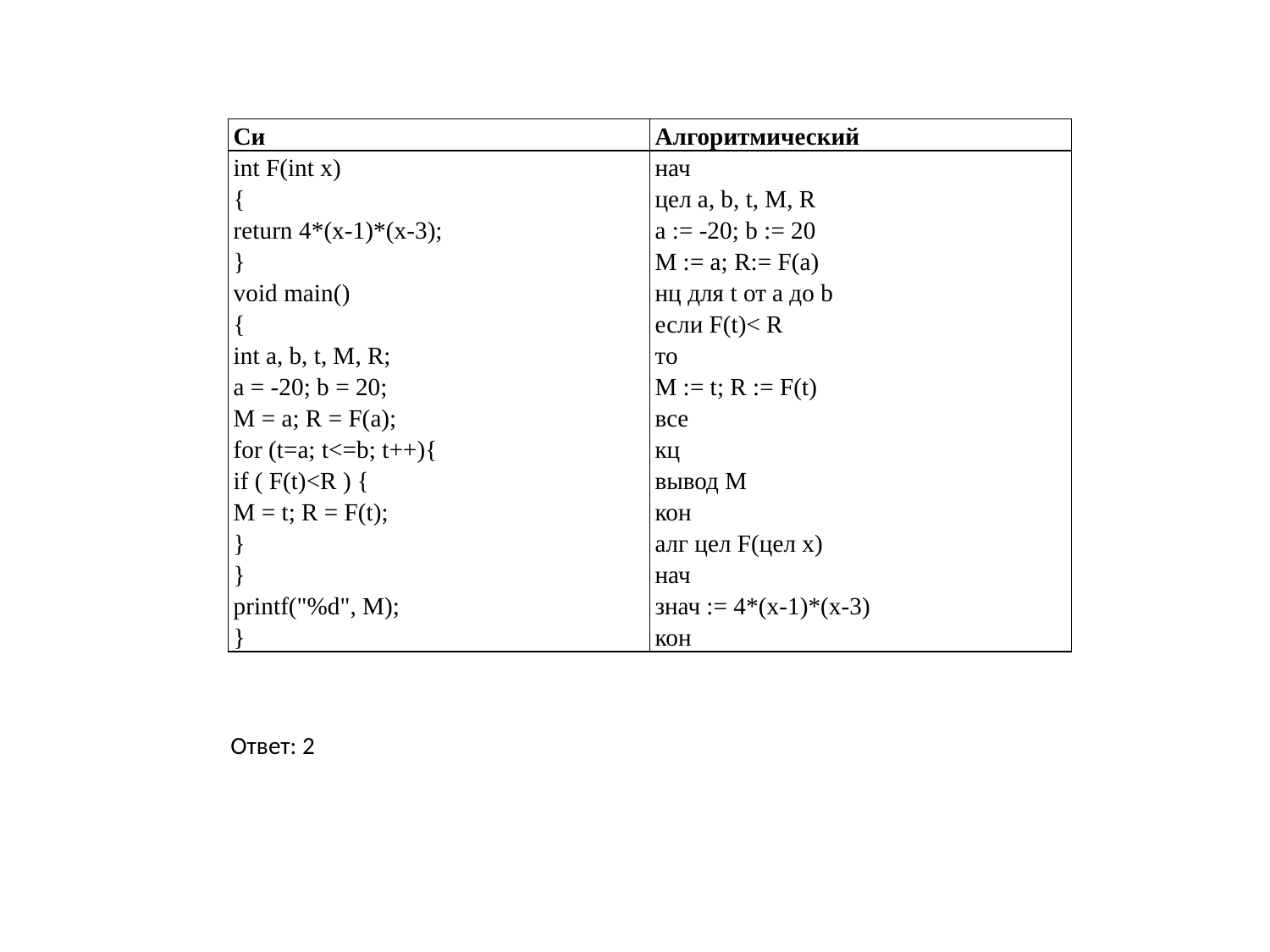

| Си | Алгоритмический |
| --- | --- |
| int F(int x) { return 4\*(x-1)\*(x-3); } void main() { int a, b, t, M, R; a = -20; b = 20; M = a; R = F(a); for (t=a; t<=b; t++){ if ( F(t)<R ) { M = t; R = F(t); } } printf("%d", M); } | нач цел a, b, t, M, R a := -20; b := 20 M := a; R:= F(a) нц для t от a до b если F(t)< R то M := t; R := F(t) все кц вывод M кон алг цел F(цел x) нач знач := 4\*(x-1)\*(x-3) кон |
Ответ: 2